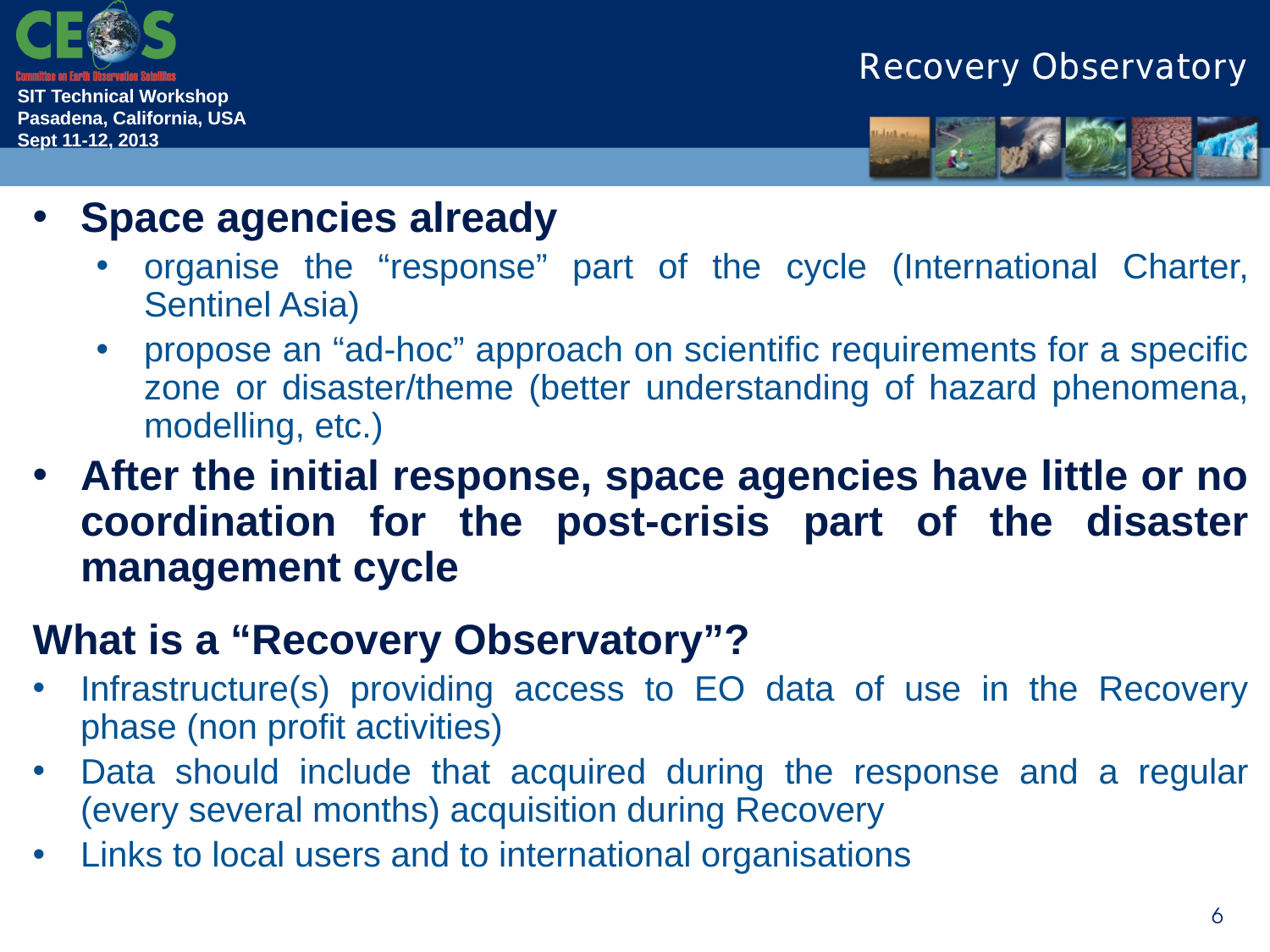

Recovery Observatory
Space agencies already
organise the “response” part of the cycle (International Charter, Sentinel Asia)
propose an “ad-hoc” approach on scientific requirements for a specific zone or disaster/theme (better understanding of hazard phenomena, modelling, etc.)
After the initial response, space agencies have little or no coordination for the post-crisis part of the disaster management cycle

What is a “Recovery Observatory”?
Infrastructure(s) providing access to EO data of use in the Recovery phase (non profit activities)
Data should include that acquired during the response and a regular (every several months) acquisition during Recovery
Links to local users and to international organisations

6